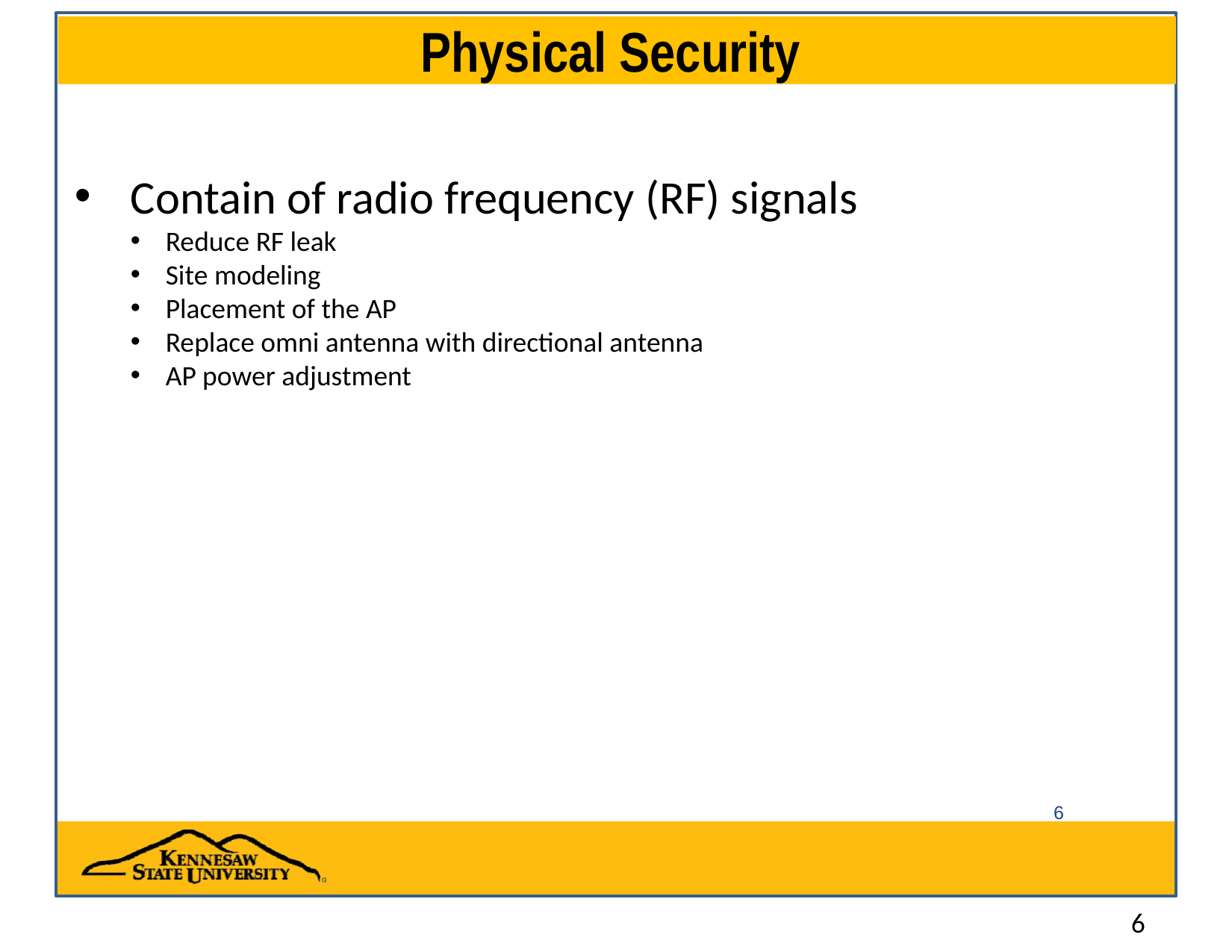

# Physical Security
Contain of radio frequency (RF) signals
Reduce RF leak
Site modeling
Placement of the AP
Replace omni antenna with directional antenna
AP power adjustment
6